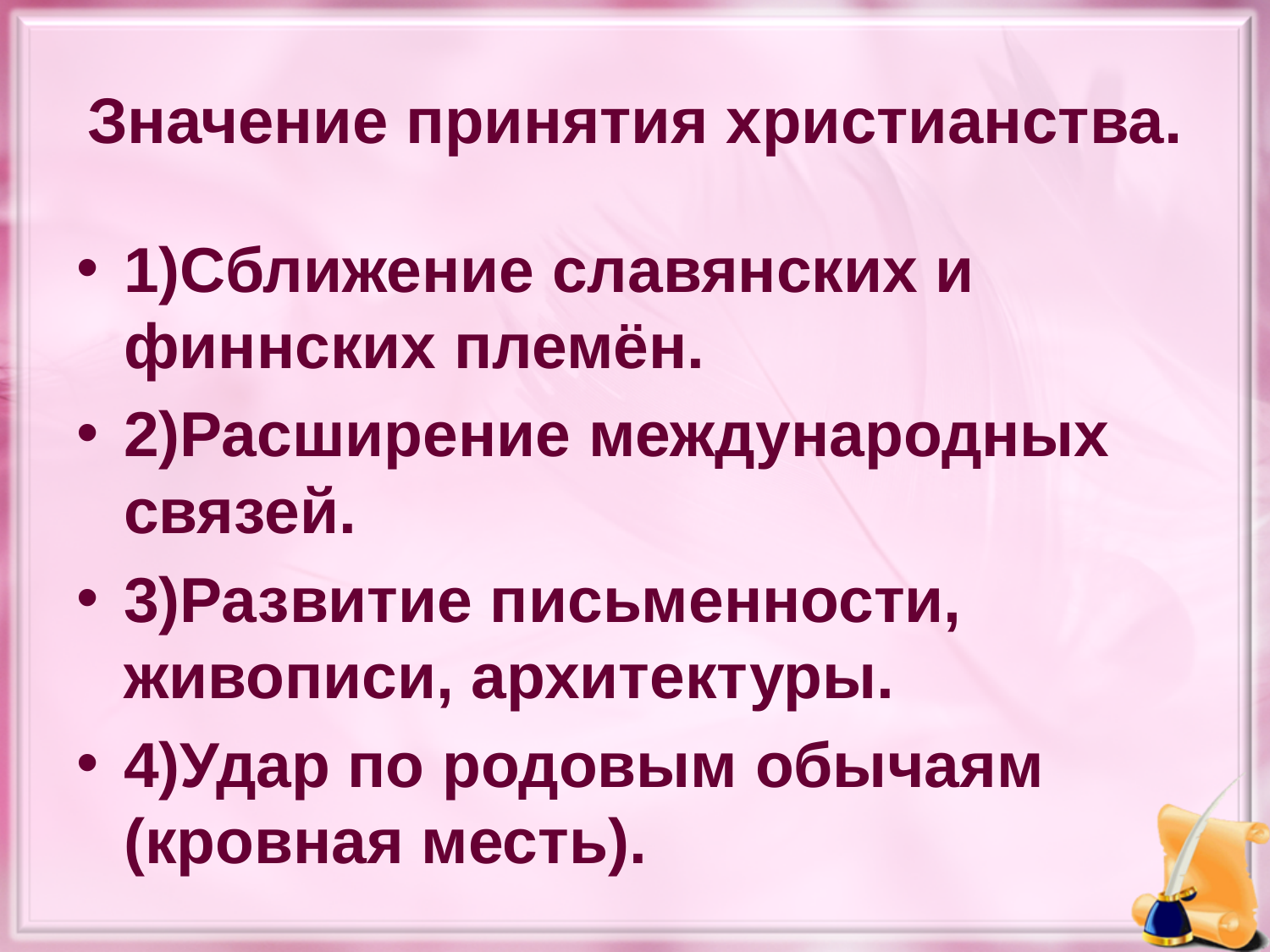

# Значение принятия христианства.
1)Сближение славянских и финнских племён.
2)Расширение международных связей.
3)Развитие письменности, живописи, архитектуры.
4)Удар по родовым обычаям (кровная месть).